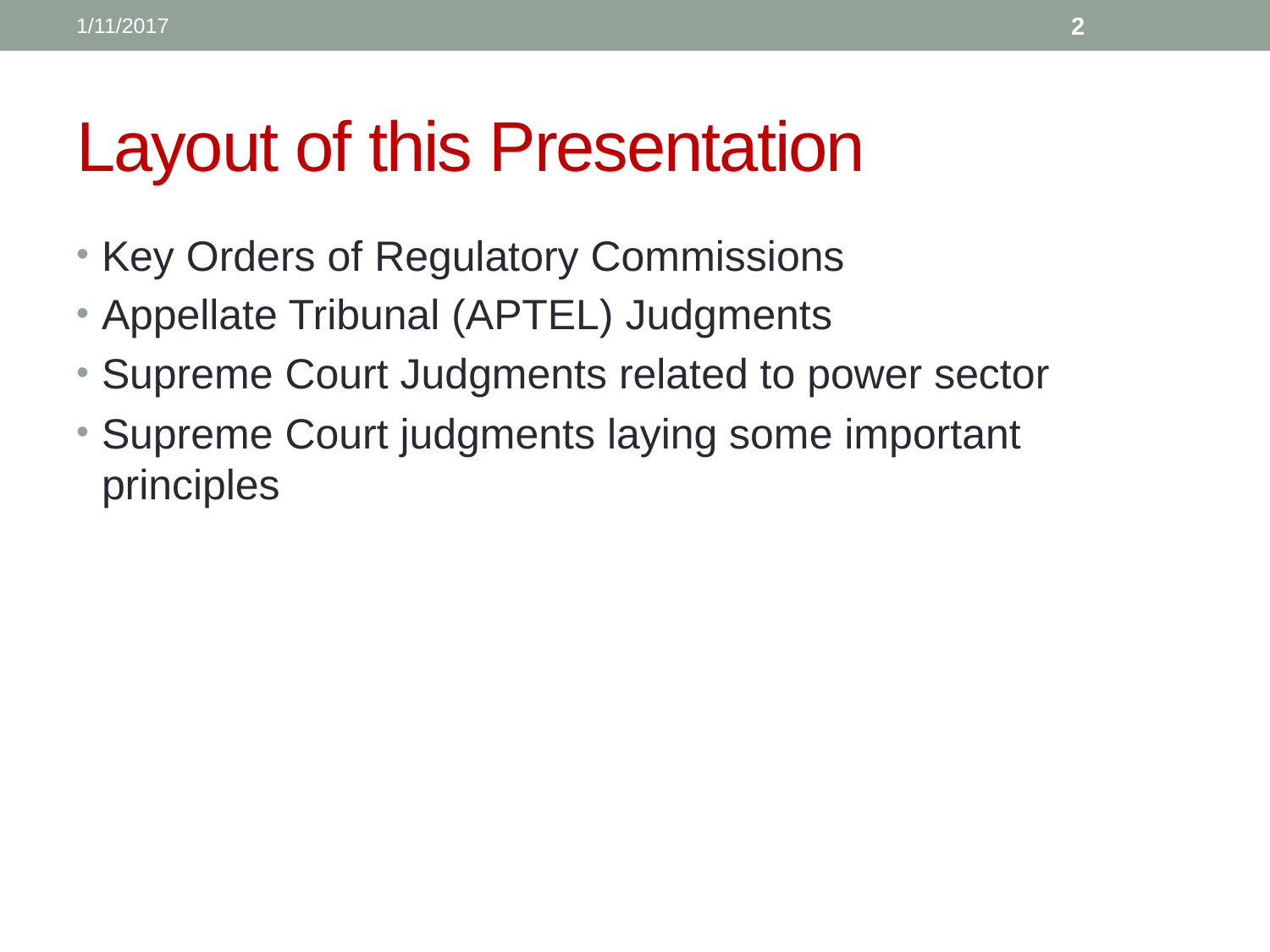

1/11/2017
2
# Layout of this Presentation
Key Orders of Regulatory Commissions
Appellate Tribunal (APTEL) Judgments
Supreme Court Judgments related to power sector
Supreme Court judgments laying some important principles